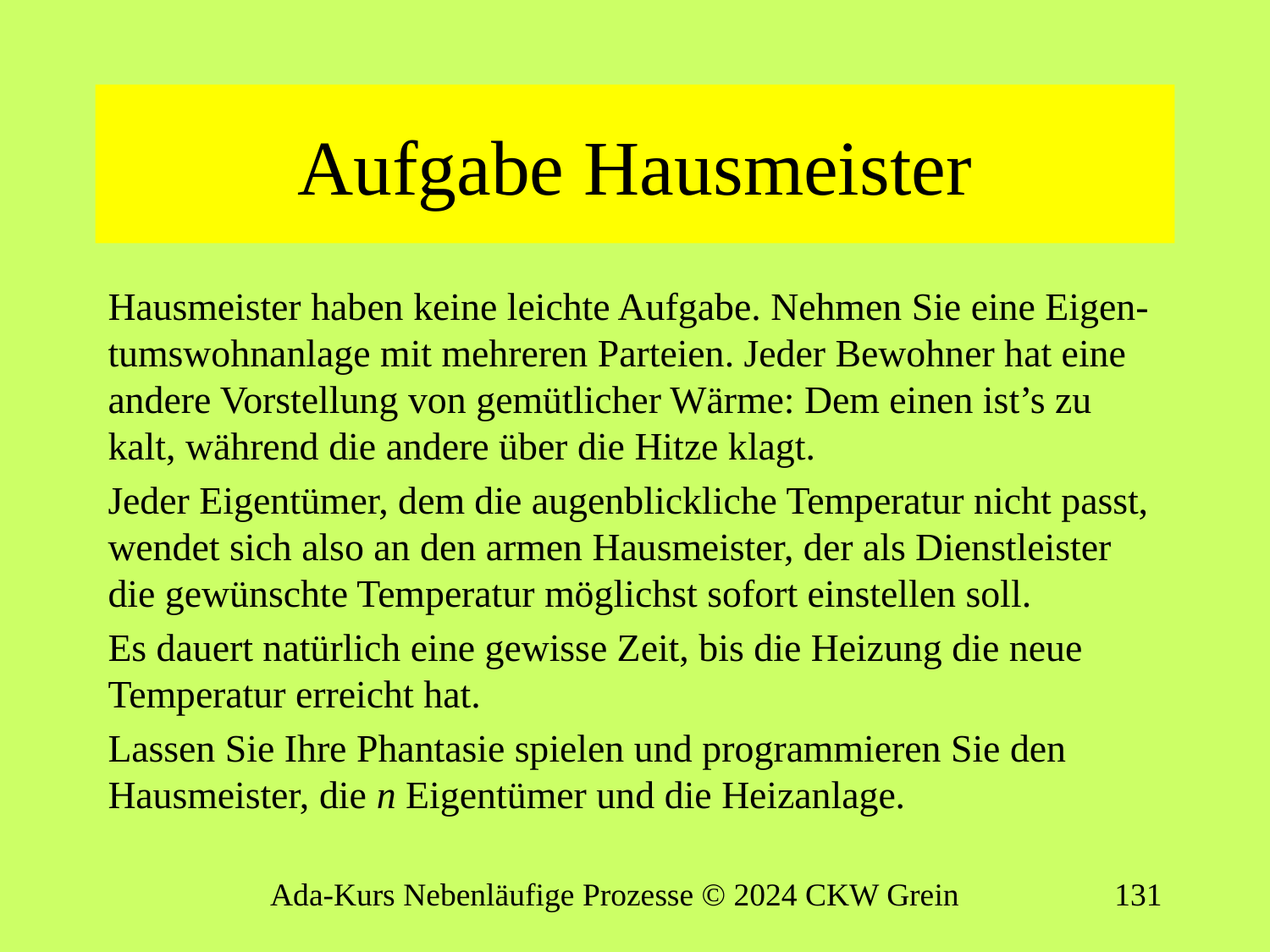

# Aufgabe Hausmeister
Hausmeister haben keine leichte Aufgabe. Nehmen Sie eine Eigen-tumswohnanlage mit mehreren Parteien. Jeder Bewohner hat eine andere Vorstellung von gemütlicher Wärme: Dem einen ist’s zu kalt, während die andere über die Hitze klagt.
Jeder Eigentümer, dem die augenblickliche Temperatur nicht passt, wendet sich also an den armen Hausmeister, der als Dienstleister die gewünschte Temperatur möglichst sofort einstellen soll.
Es dauert natürlich eine gewisse Zeit, bis die Heizung die neue Temperatur erreicht hat.
Lassen Sie Ihre Phantasie spielen und programmieren Sie den Hausmeister, die n Eigentümer und die Heizanlage.
Ada-Kurs Nebenläufige Prozesse © 2024 CKW Grein
131